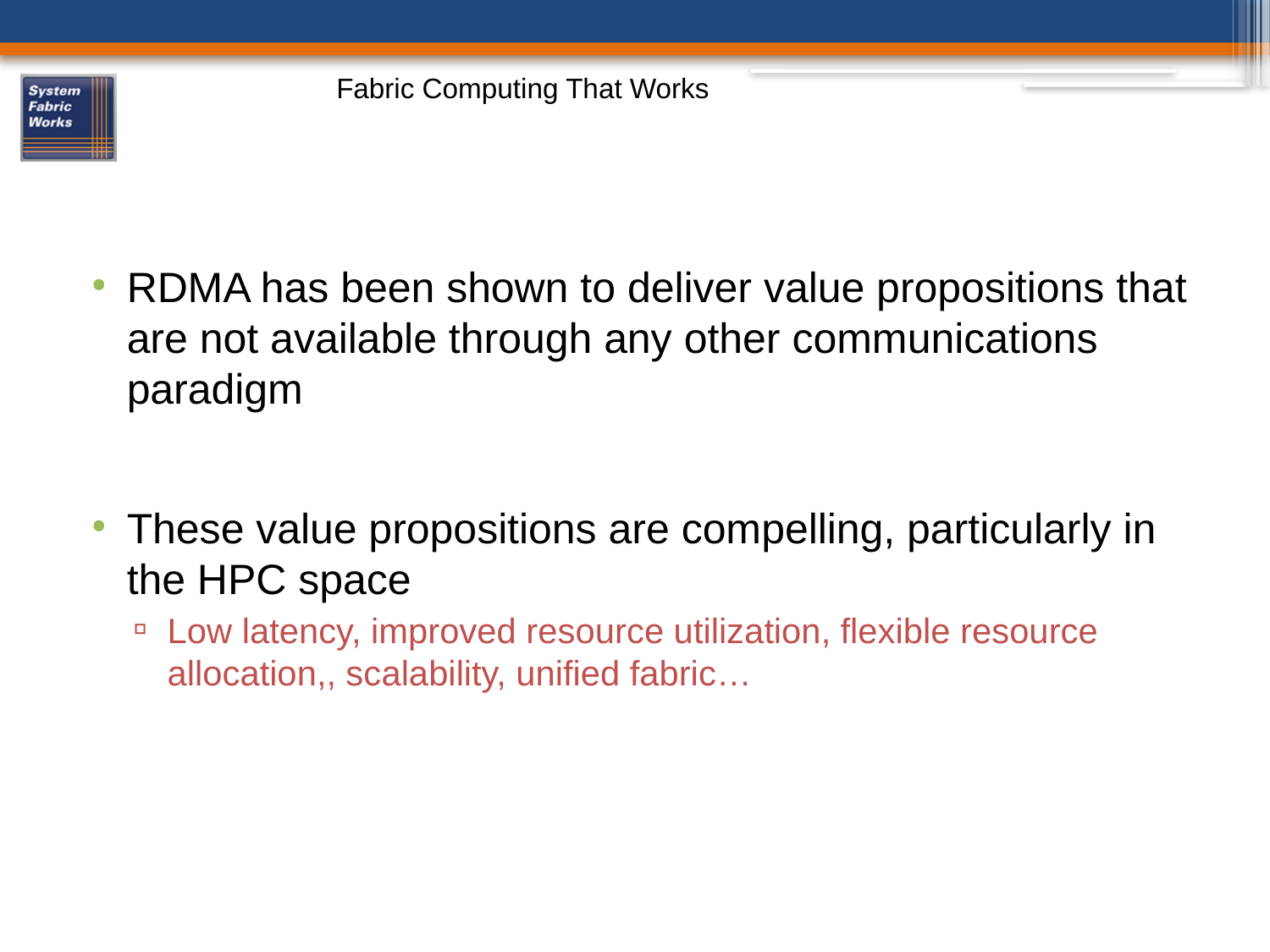

RDMA has been shown to deliver value propositions that are not available through any other communications paradigm

These value propositions are compelling, particularly in the HPC space
Low latency, improved resource utilization, flexible resource allocation,, scalability, unified fabric…